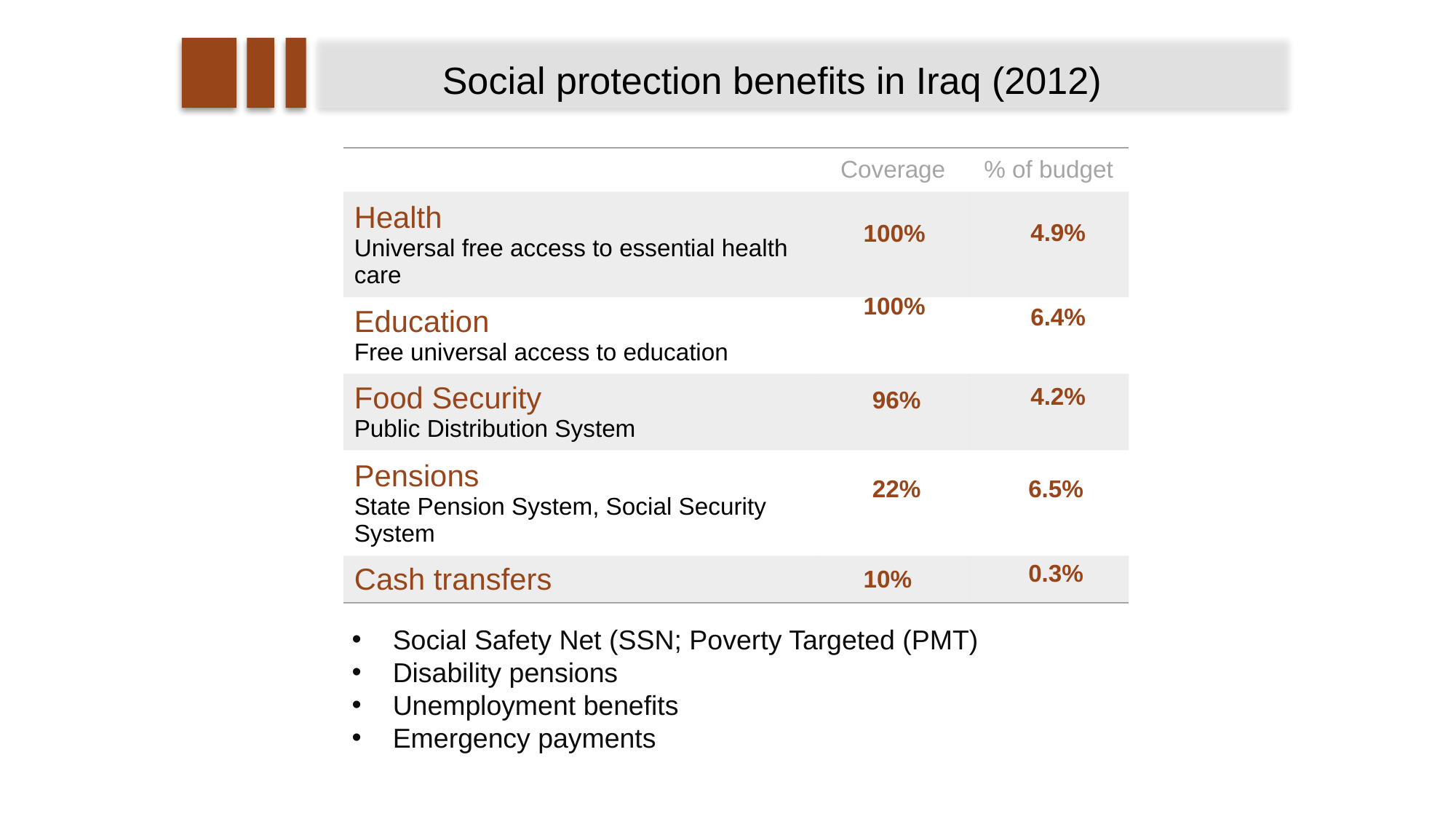

Social protection benefits in Iraq (2012)
|  | Coverage | % of budget |
| --- | --- | --- |
| Health Universal free access to essential health care |  |  |
| Education Free universal access to education |  |  |
| Food Security Public Distribution System |  |  |
| Pensions State Pension System, Social Security System |  |  |
| Cash transfers |  |  |
4.9%
100%
100%
6.4%
4.2%
96%
6.5%
22%
0.3%
10%
Social Safety Net (SSN; Poverty Targeted (PMT)
Disability pensions
Unemployment benefits
Emergency payments